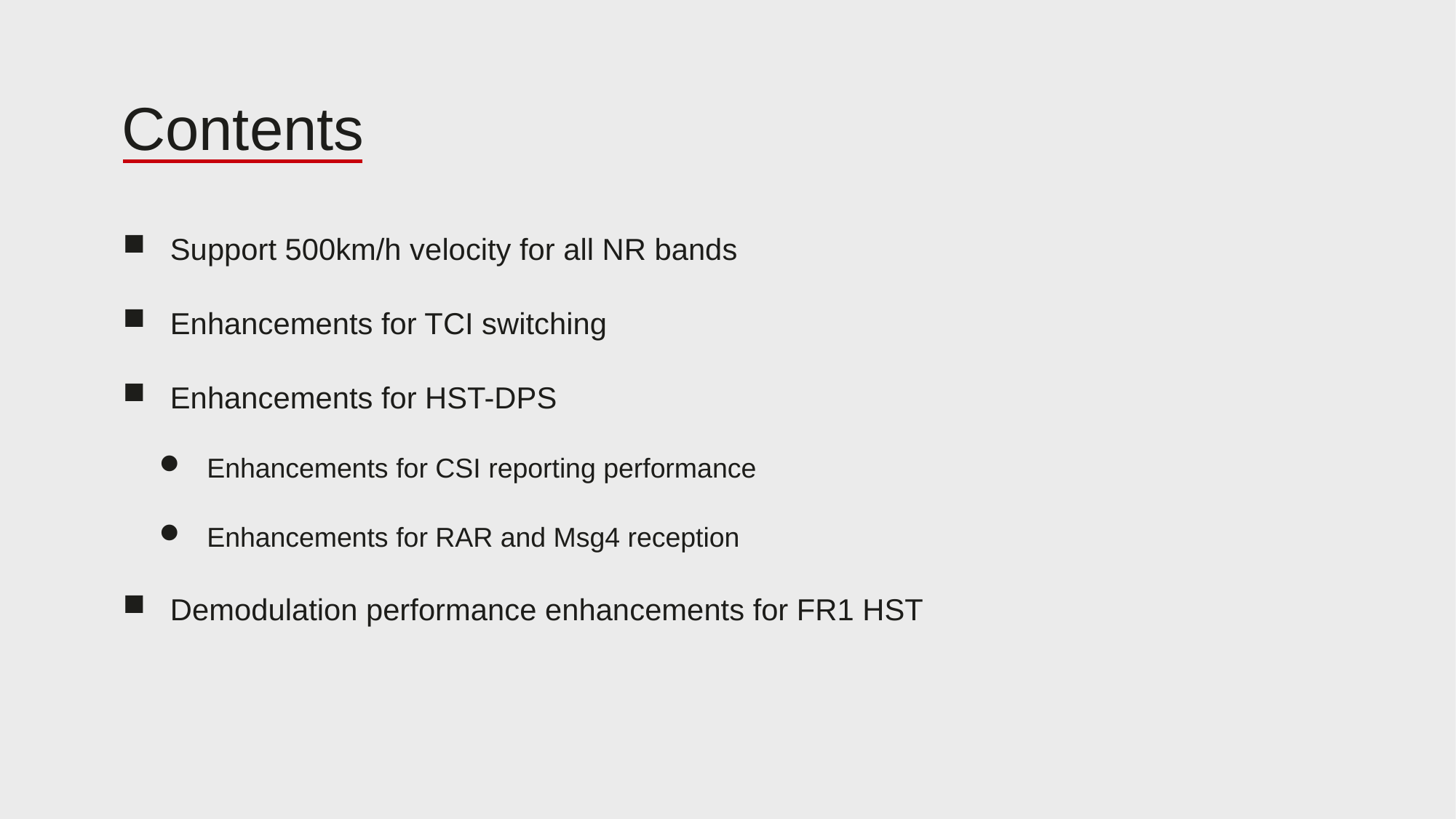

Support 500km/h velocity for all NR bands
Enhancements for TCI switching
Enhancements for HST-DPS
Enhancements for CSI reporting performance
Enhancements for RAR and Msg4 reception
Demodulation performance enhancements for FR1 HST